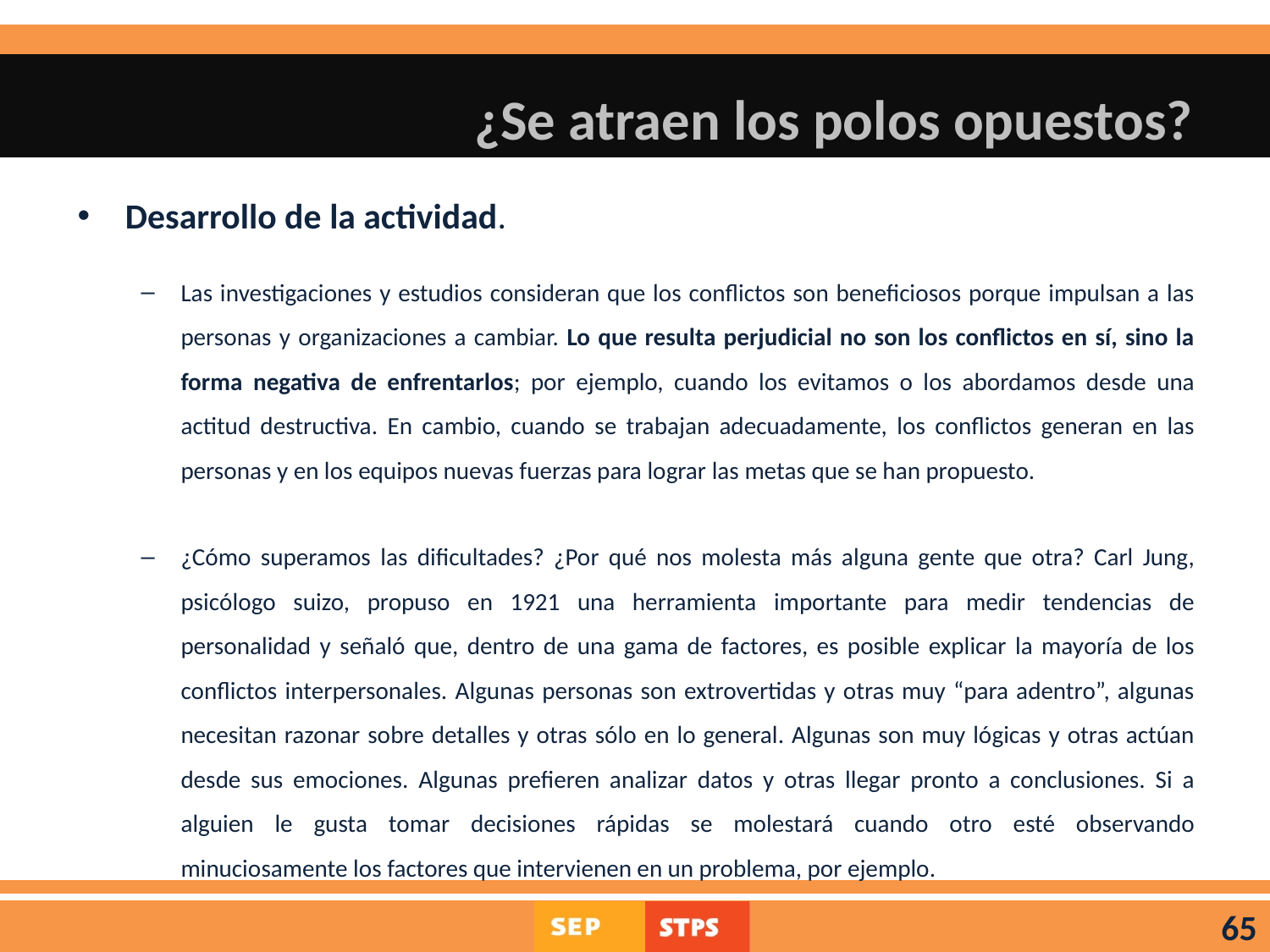

# ¿Se atraen los polos opuestos?
Desarrollo de la actividad.

Las investigaciones y estudios consideran que los conflictos son beneficiosos porque impulsan a las personas y organizaciones a cambiar. Lo que resulta perjudicial no son los conflictos en sí, sino la forma negativa de enfrentarlos; por ejemplo, cuando los evitamos o los abordamos desde una actitud destructiva. En cambio, cuando se trabajan adecuadamente, los conflictos generan en las personas y en los equipos nuevas fuerzas para lograr las metas que se han propuesto.

¿Cómo superamos las dificultades? ¿Por qué nos molesta más alguna gente que otra? Carl Jung, psicólogo suizo, propuso en 1921 una herramienta importante para medir tendencias de personalidad y señaló que, dentro de una gama de factores, es posible explicar la mayoría de los conflictos interpersonales. Algunas personas son extrovertidas y otras muy “para adentro”, algunas necesitan razonar sobre detalles y otras sólo en lo general. Algunas son muy lógicas y otras actúan desde sus emociones. Algunas prefieren analizar datos y otras llegar pronto a conclusiones. Si a alguien le gusta tomar decisiones rápidas se molestará cuando otro esté observando minuciosamente los factores que intervienen en un problema, por ejemplo.
65